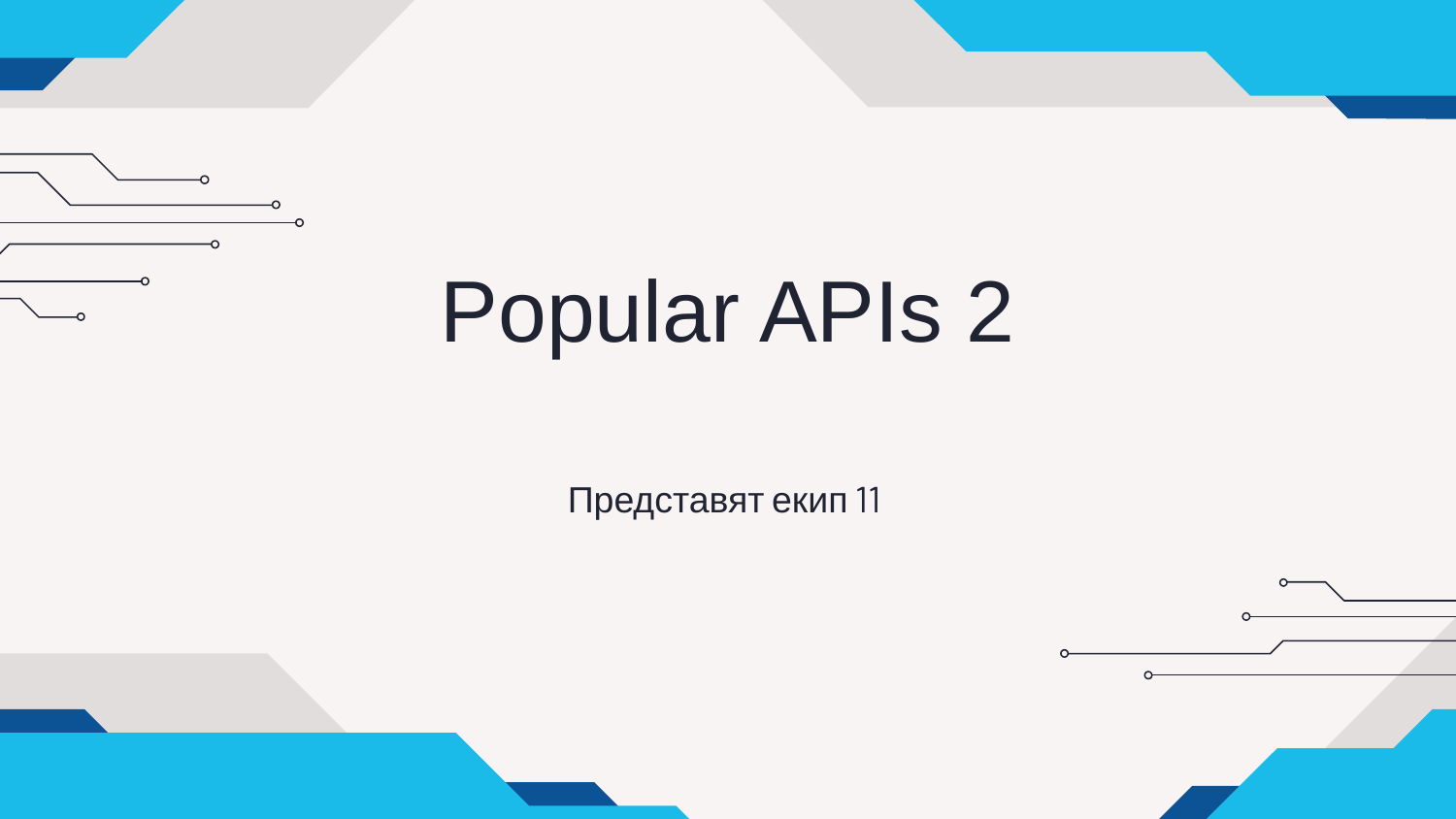

# Popular APIs 2
Представят екип 11